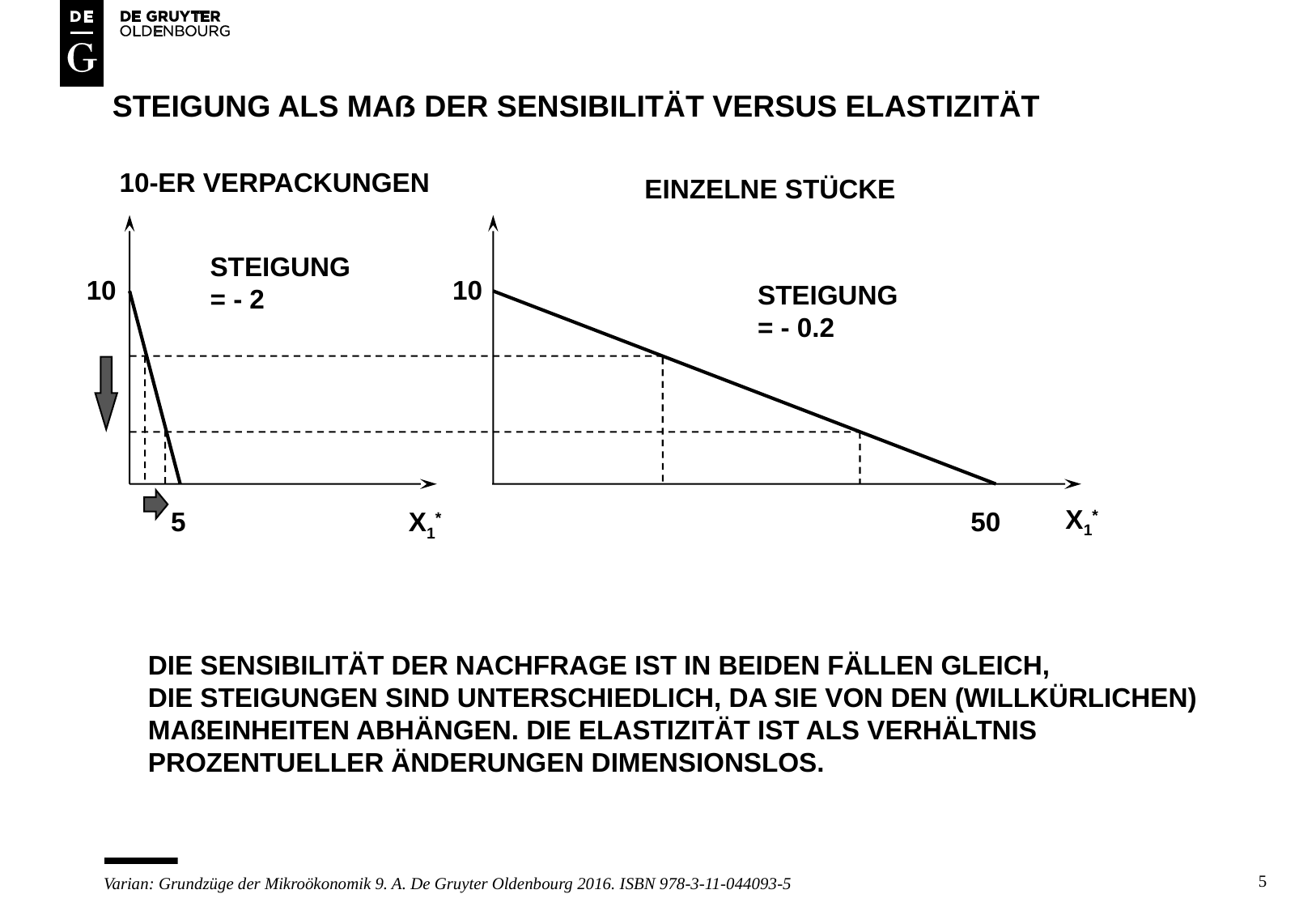

# Steigung als maß der sensibilität versus elastizität

10-ER VERPACKUNGEN
EINZELNE STÜCKE

STEIGUNG
= - 2
10
10
STEIGUNG
= - 0.2

X1*
5
50
X1*
DIE SENSIBILITÄT DER NACHFRAGE IST IN BEIDEN FÄLLEN GLEICH,
DIE STEIGUNGEN SIND UNTERSCHIEDLICH, DA SIE VON DEN (WILLKÜRLICHEN)
MAßEINHEITEN ABHÄNGEN. DIE ELASTIZITÄT IST ALS VERHÄLTNIS
PROZENTUELLER ÄNDERUNGEN DIMENSIONSLOS.
5
Varian: Grundzüge der Mikroökonomik 9. A. De Gruyter Oldenbourg 2016. ISBN 978-3-11-044093-5